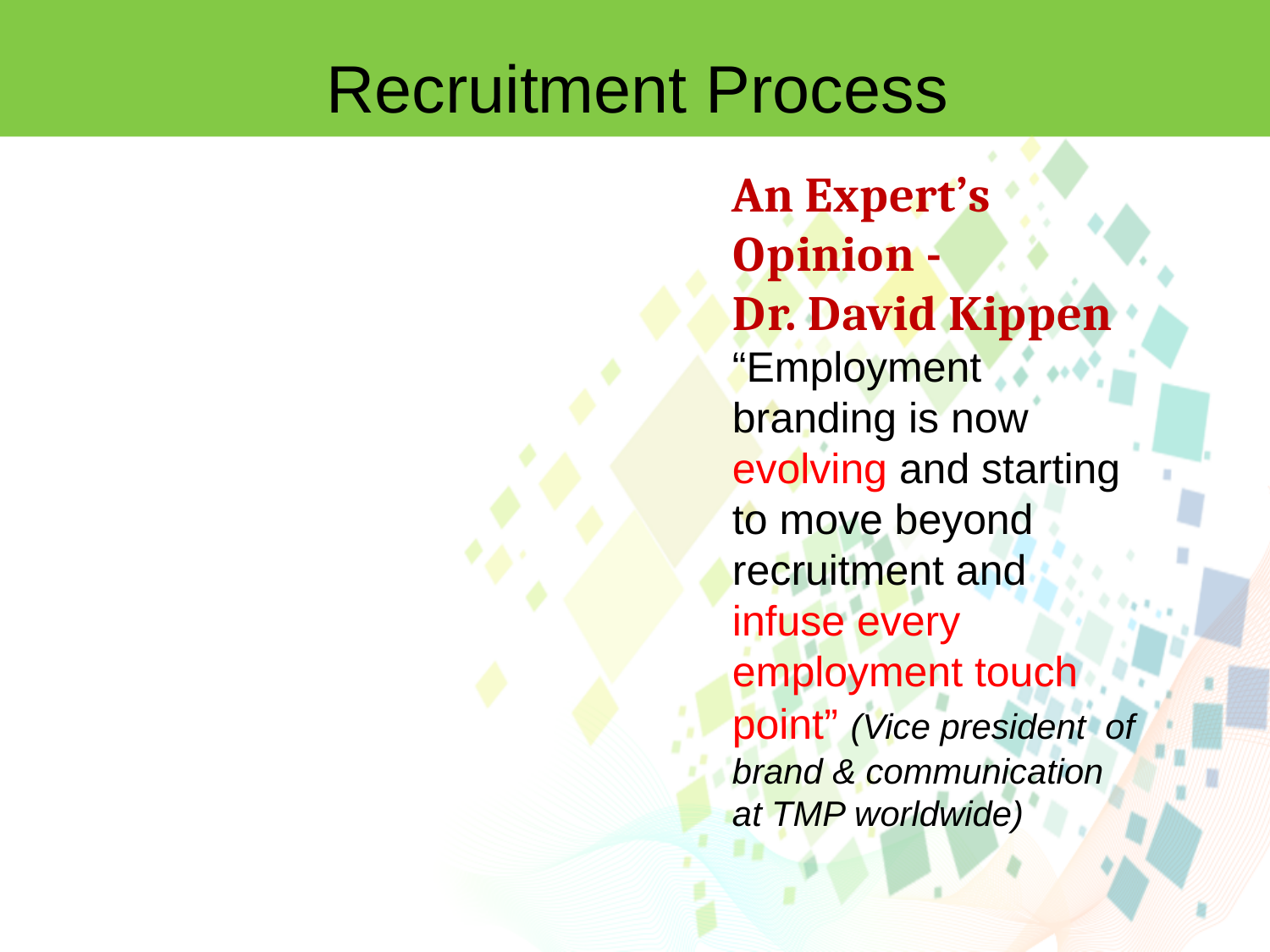

Recruitment Process
An Expert’s Opinion -
Dr. David Kippen “Employment branding is now evolving and starting to move beyond recruitment and infuse every employment touch point” (Vice president  of brand & communication at TMP worldwide)